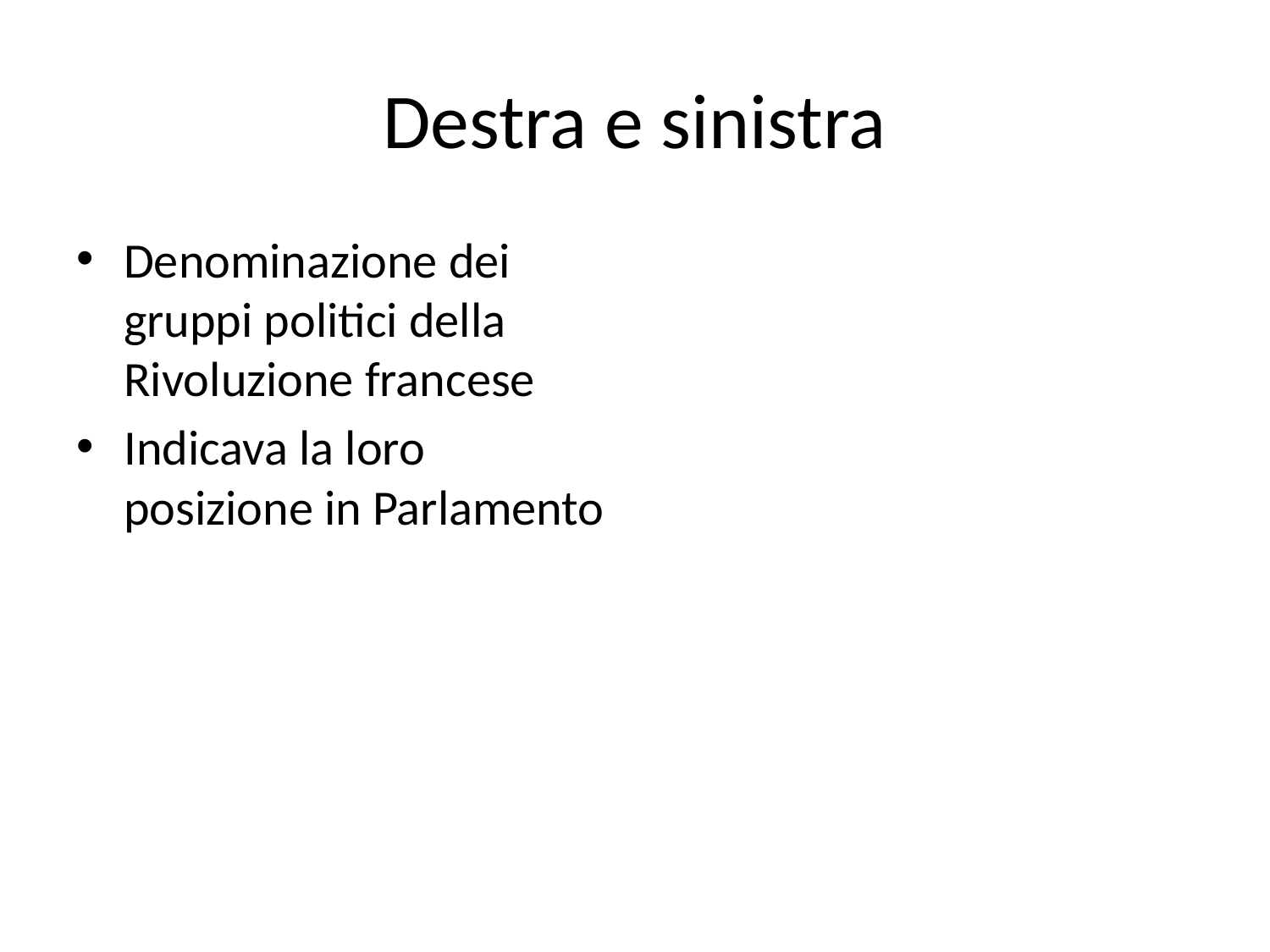

# Destra e sinistra
Denominazione dei gruppi politici della Rivoluzione francese
Indicava la loro posizione in Parlamento